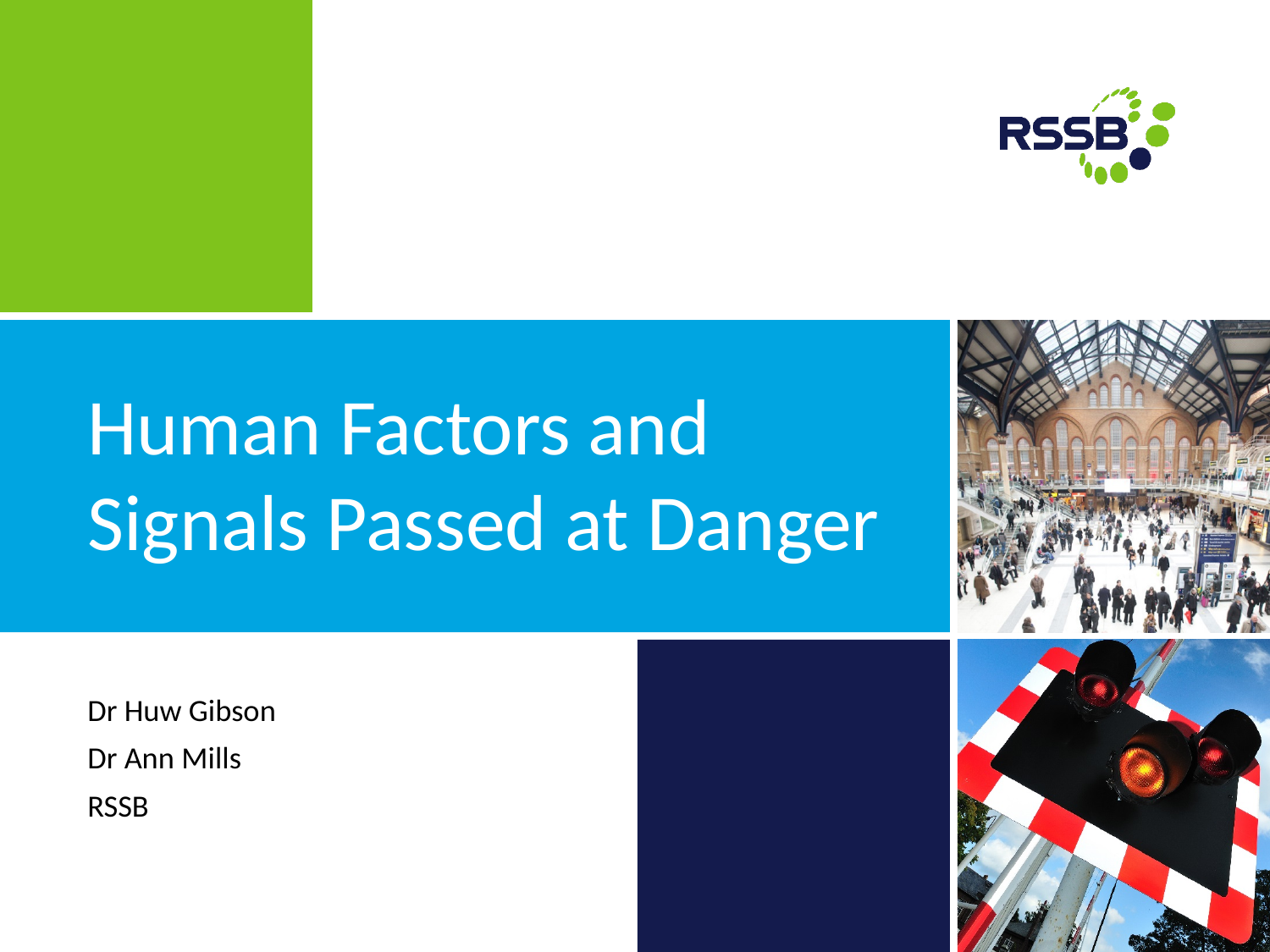

# Human Factors and Signals Passed at Danger
Dr Huw Gibson
Dr Ann Mills
RSSB